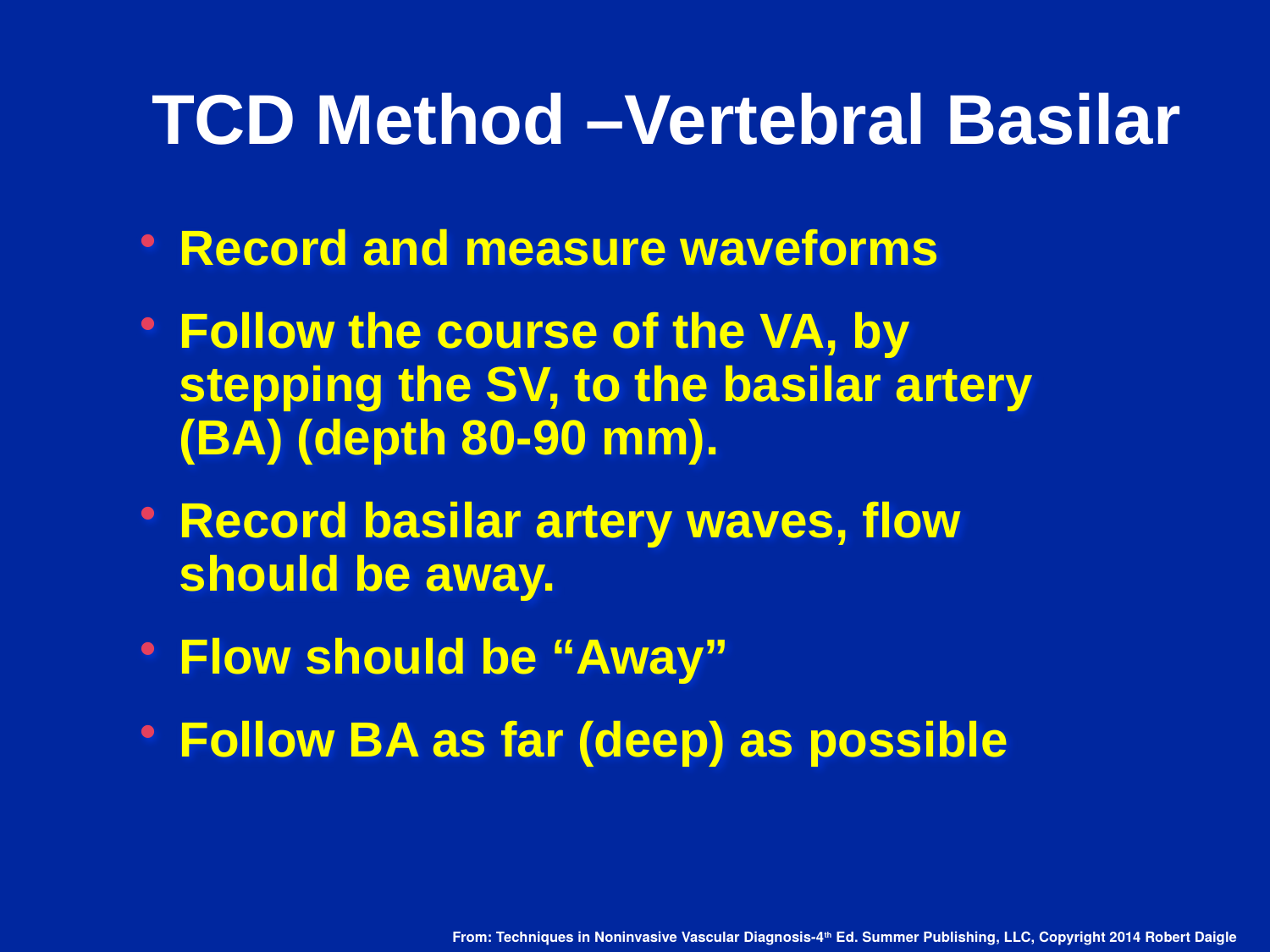

# TCD Method –Vertebral Basilar
Record and measure waveforms
Follow the course of the VA, by stepping the SV, to the basilar artery (BA) (depth 80-90 mm).
Record basilar artery waves, flow should be away.
Flow should be “Away”
Follow BA as far (deep) as possible